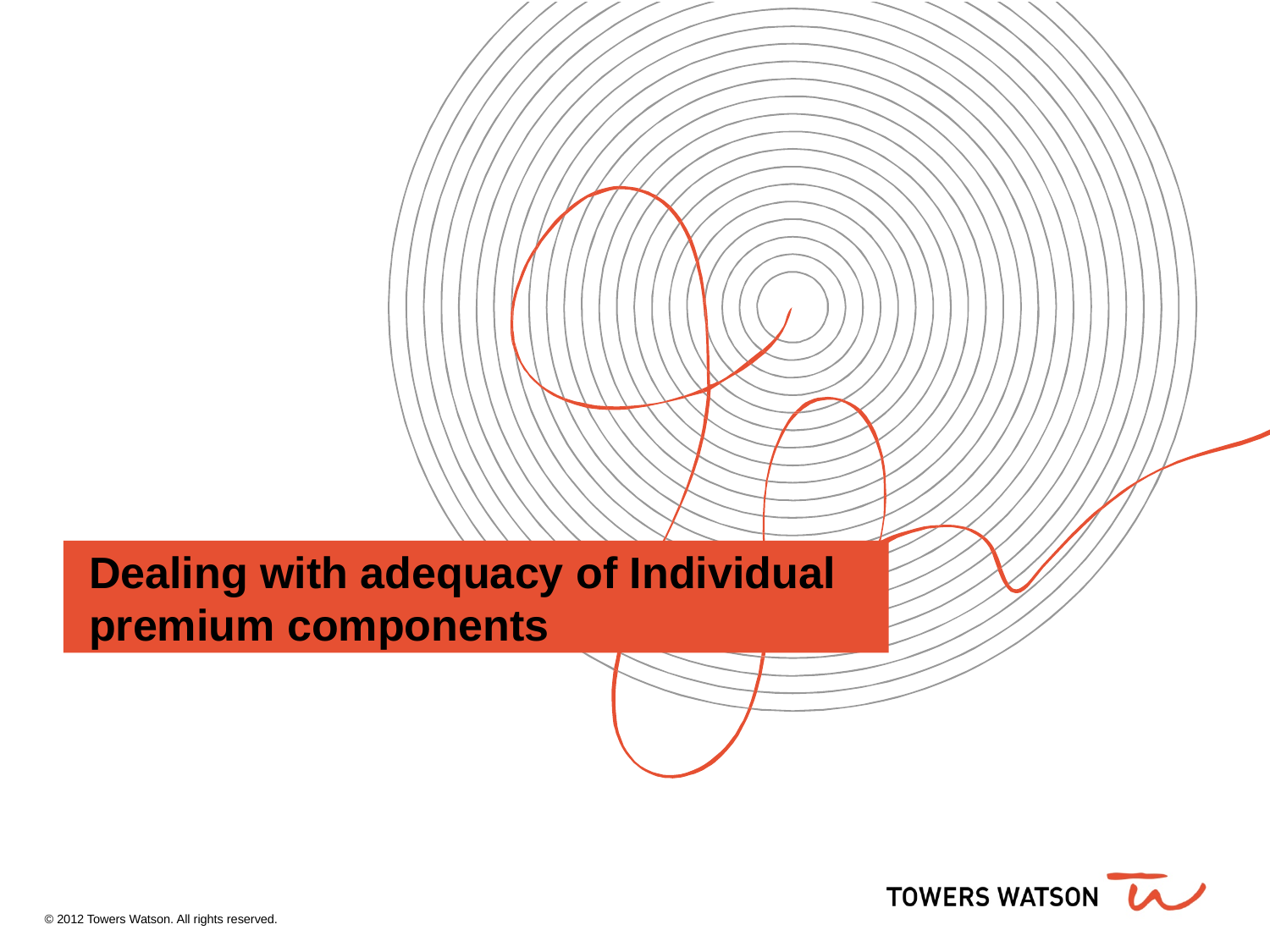

Dealing with adequacy of Individual premium components